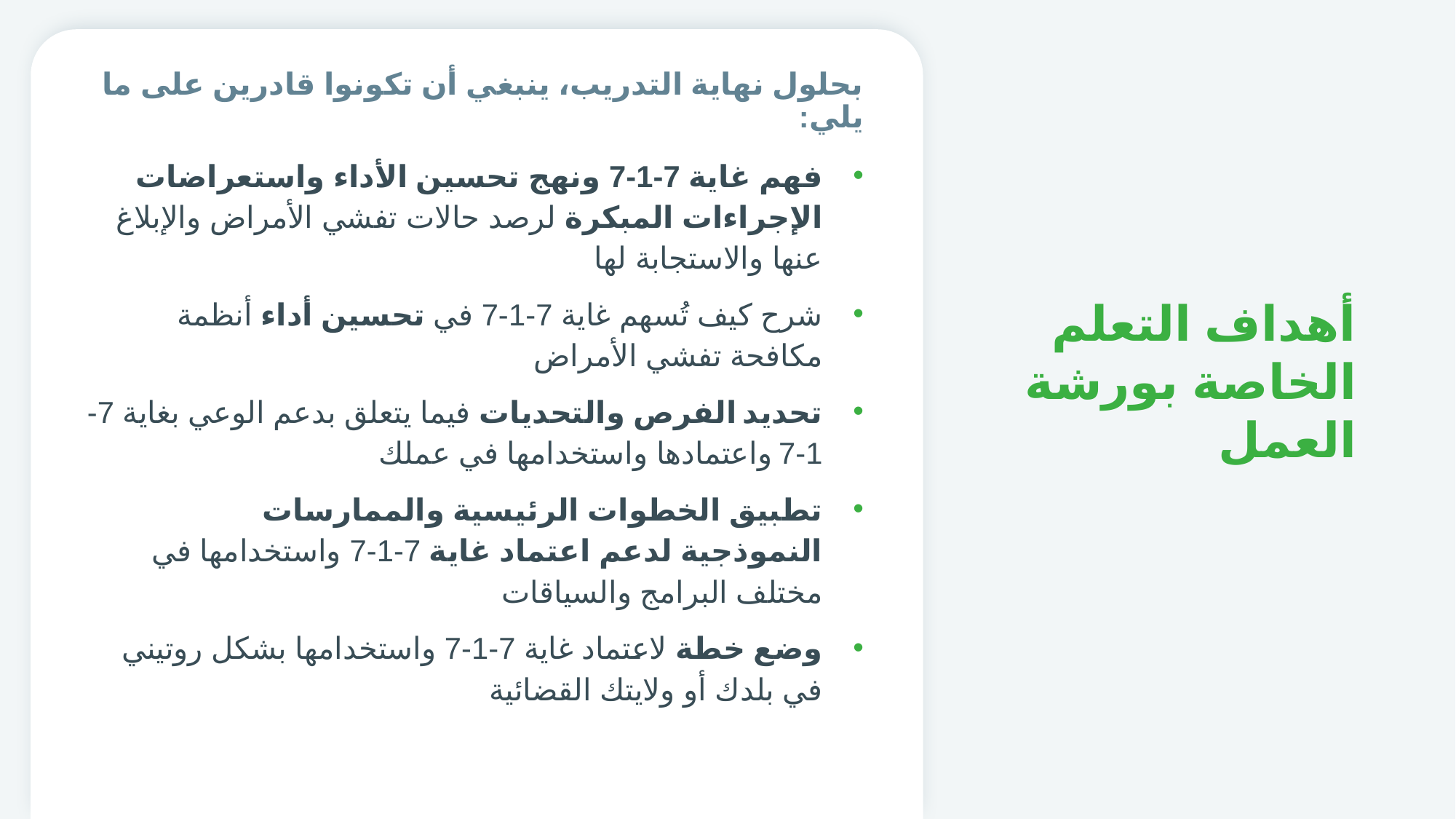

بحلول نهاية التدريب، ينبغي أن تكونوا قادرين على ما يلي:
فهم غاية 7-1-7 ونهج تحسين الأداء واستعراضات الإجراءات المبكرة لرصد حالات تفشي الأمراض والإبلاغ عنها والاستجابة لها
شرح كيف تُسهم غاية 7-1-7 في تحسين أداء أنظمة مكافحة تفشي الأمراض
تحديد الفرص والتحديات فيما يتعلق بدعم الوعي بغاية 7-1-7 واعتمادها واستخدامها في عملك
تطبيق الخطوات الرئيسية والممارسات النموذجية لدعم اعتماد غاية 7-1-7 واستخدامها في مختلف البرامج والسياقات
وضع خطة لاعتماد غاية 7-1-7 واستخدامها بشكل روتيني في بلدك أو ولايتك القضائية

# أهداف التعلم الخاصة بورشة العمل